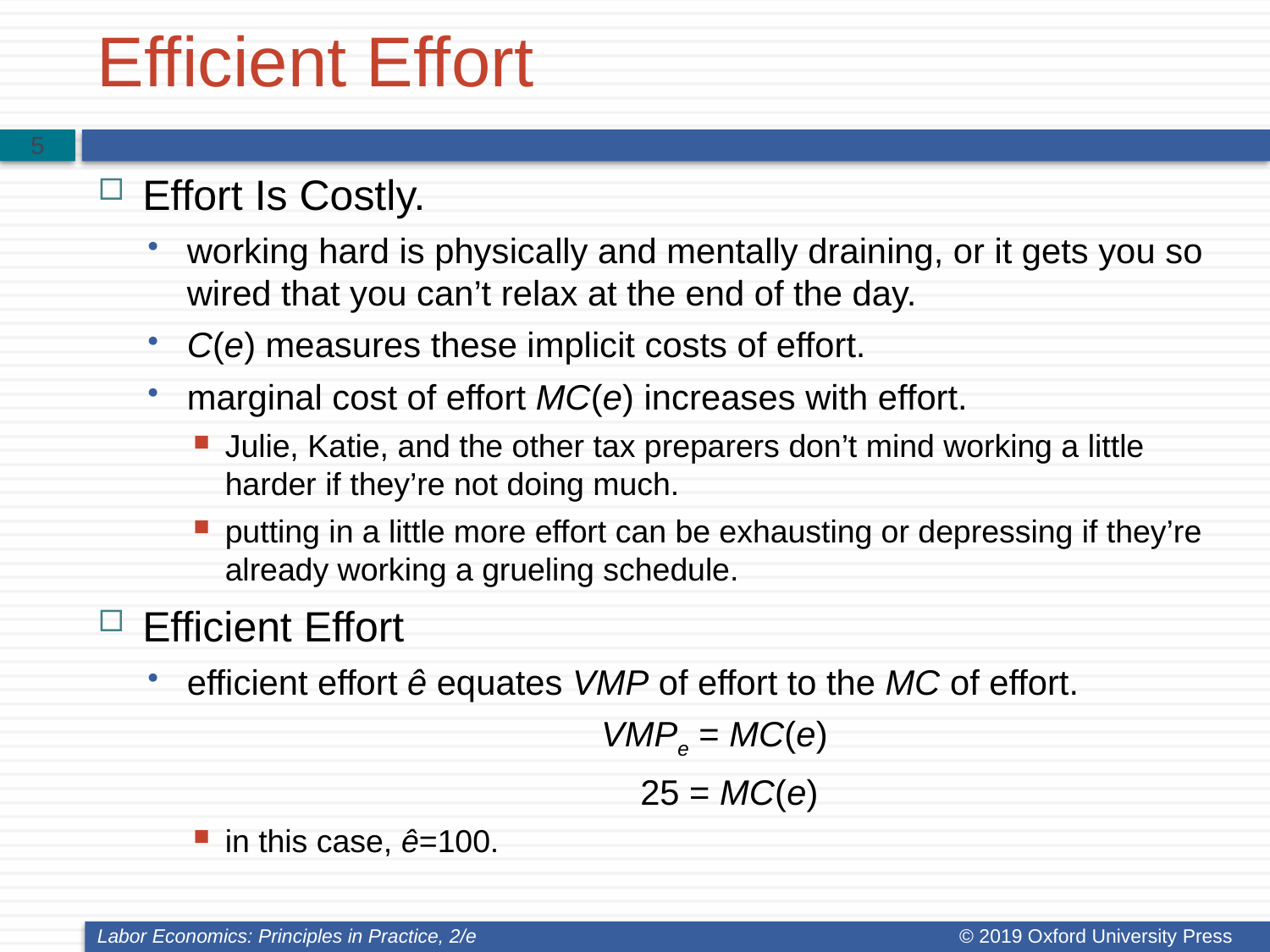

# Efficient Effort
5
Effort Is Costly.
working hard is physically and mentally draining, or it gets you so wired that you can’t relax at the end of the day.
C(e) measures these implicit costs of effort.
marginal cost of effort MC(e) increases with effort.
Julie, Katie, and the other tax preparers don’t mind working a little harder if they’re not doing much.
putting in a little more effort can be exhausting or depressing if they’re already working a grueling schedule.
Efficient Effort
efficient effort ê equates VMP of effort to the MC of effort.
				VMPe = MC(e)
				    25 = MC(e)
in this case, ê=100.
Labor Economics: Principles in Practice, 2/e
© 2019 Oxford University Press